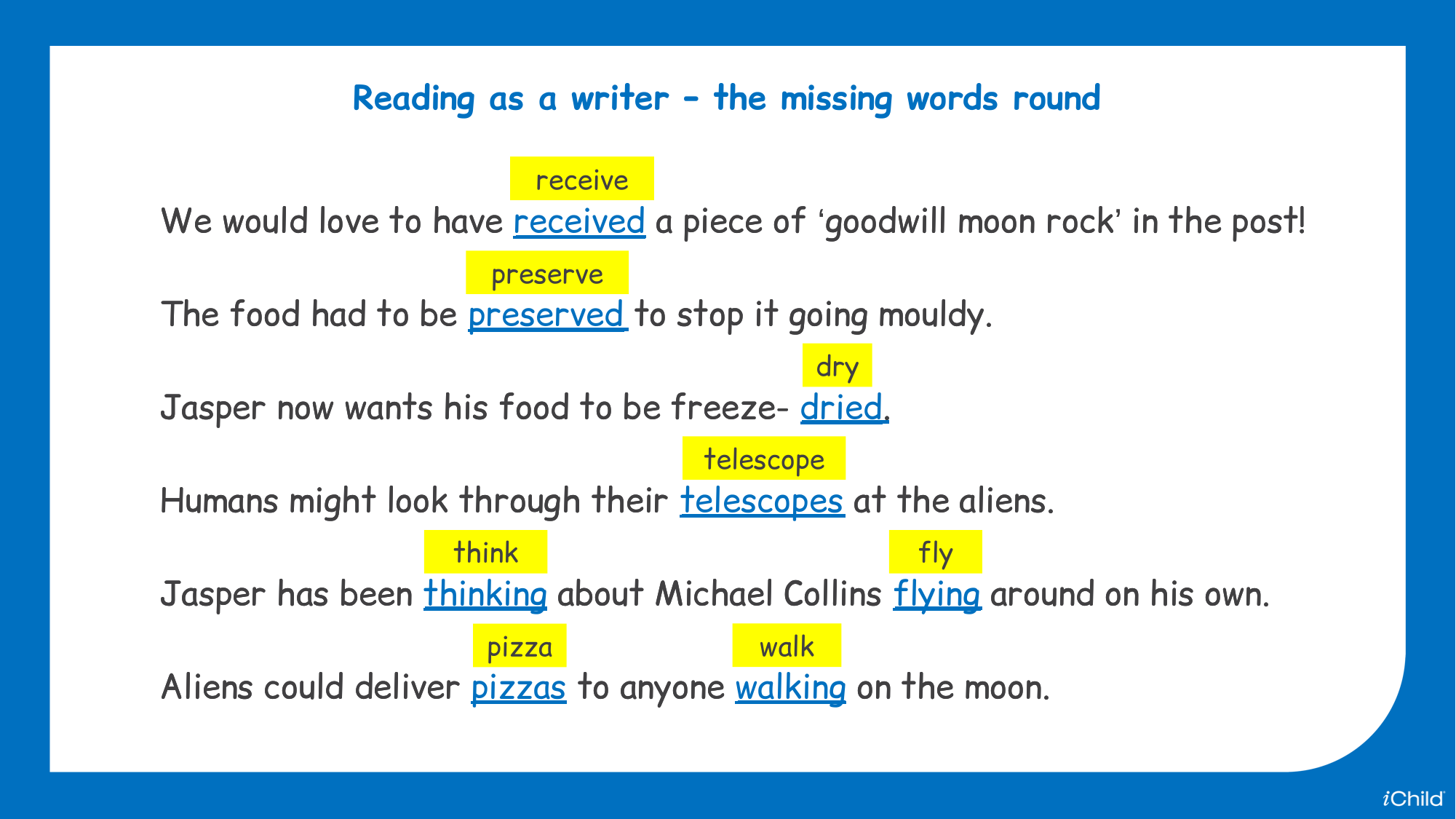

Reading as a writer – the missing words round
receive
We would love to have received a piece of ‘goodwill moon rock’ in the post!
The food had to be preserved to stop it going mouldy.
Jasper now wants his food to be freeze- dried.
Humans might look through their telescopes at the aliens.
Jasper has been thinking about Michael Collins flying around on his own.
Aliens could deliver pizzas to anyone walking on the moon.
We would love to have received a piece of ‘goodwill moon rock’ in the post!
The food had to be preserved to stop it going mouldy.
Jasper now wants his food to be freeze- dried.
Humans might look through their telescopes at the aliens.
Jasper has been thinking about Michael Collins flying around on his own.
Aliens could deliver pizzas to anyone walking on the moon.
preserve
dry
telescope
think
fly
walk
pizza